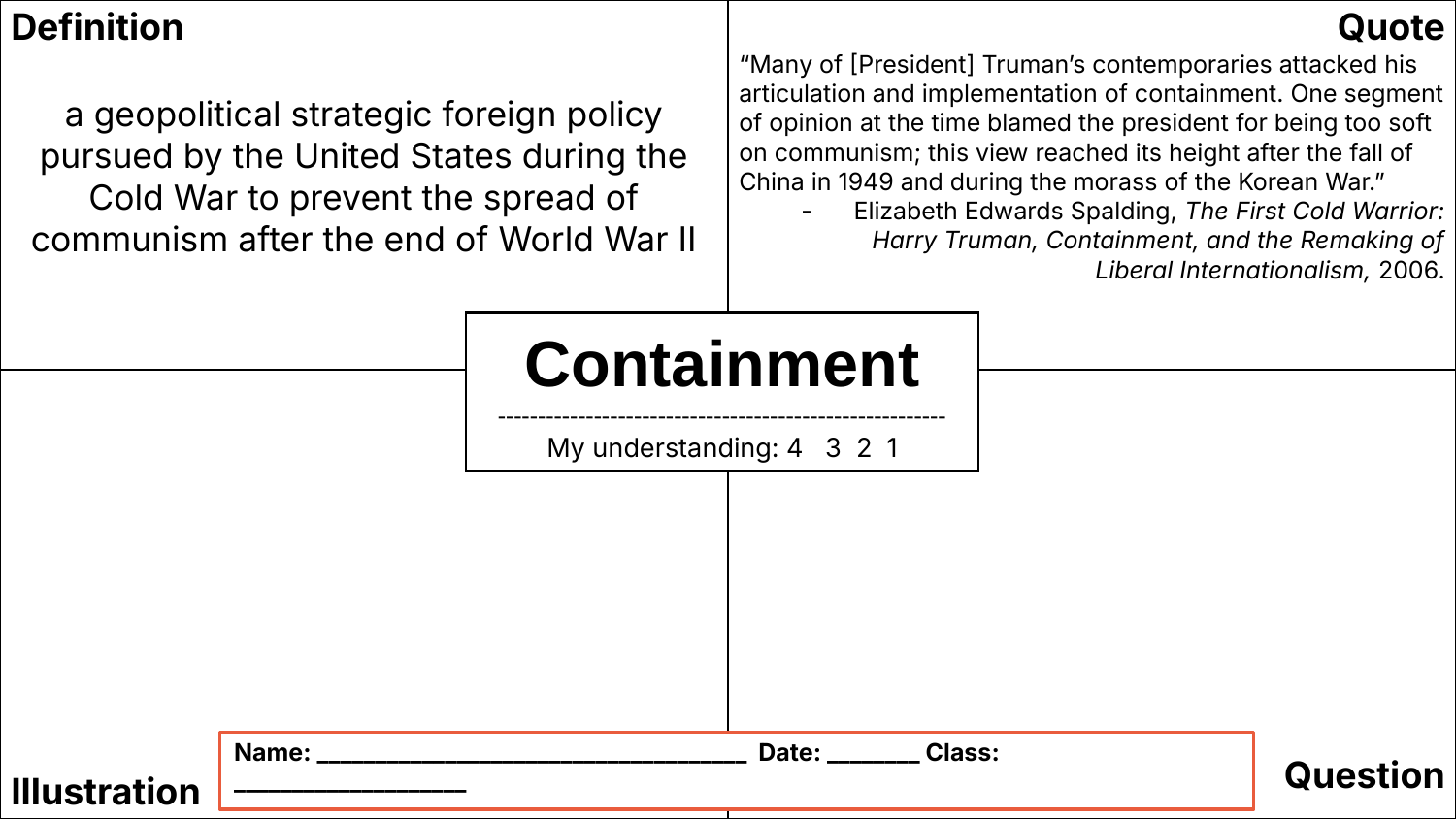

| Definition a geopolitical strategic foreign policy pursued by the United States during the Cold War to prevent the spread of communism after the end of World War II | Quote “Many of [President] Truman’s contemporaries attacked his articulation and implementation of containment. One segment of opinion at the time blamed the president for being too soft on communism; this view reached its height after the fall of China in 1949 and during the morass of the Korean War.” Elizabeth Edwards Spalding, The First Cold Warrior: Harry Truman, Containment, and the Remaking of Liberal Internationalism, 2006. |
| --- | --- |
| Illustration | Imp Question |
Containment
--------------------------------------------------------
My understanding: 4   3  2  1
Name: _____________________________________  Date: ________ Class: ____________________